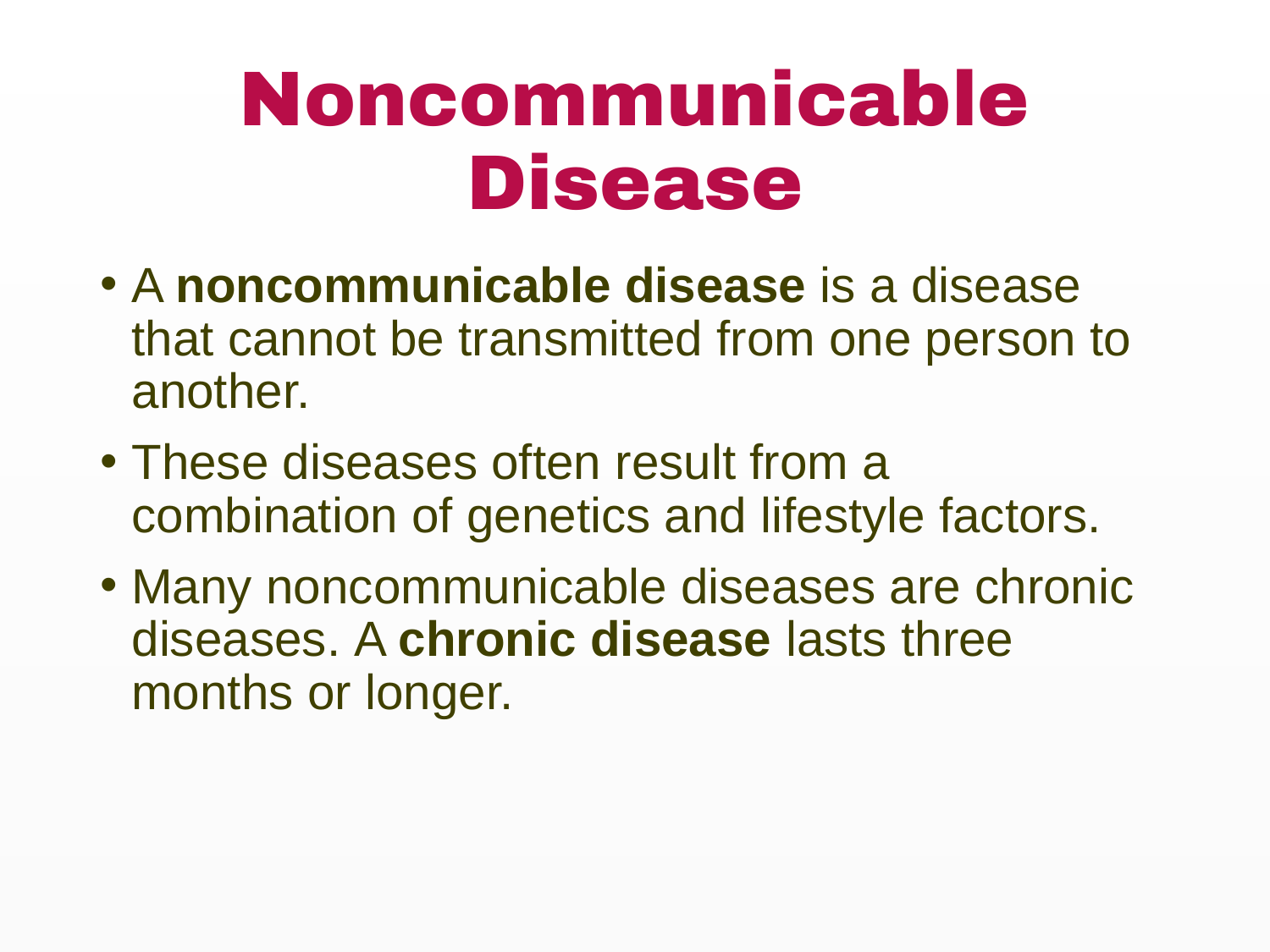

# Noncommunicable Disease
A noncommunicable disease is a disease that cannot be transmitted from one person to another.
These diseases often result from a combination of genetics and lifestyle factors.
Many noncommunicable diseases are chronic diseases. A chronic disease lasts three months or longer.